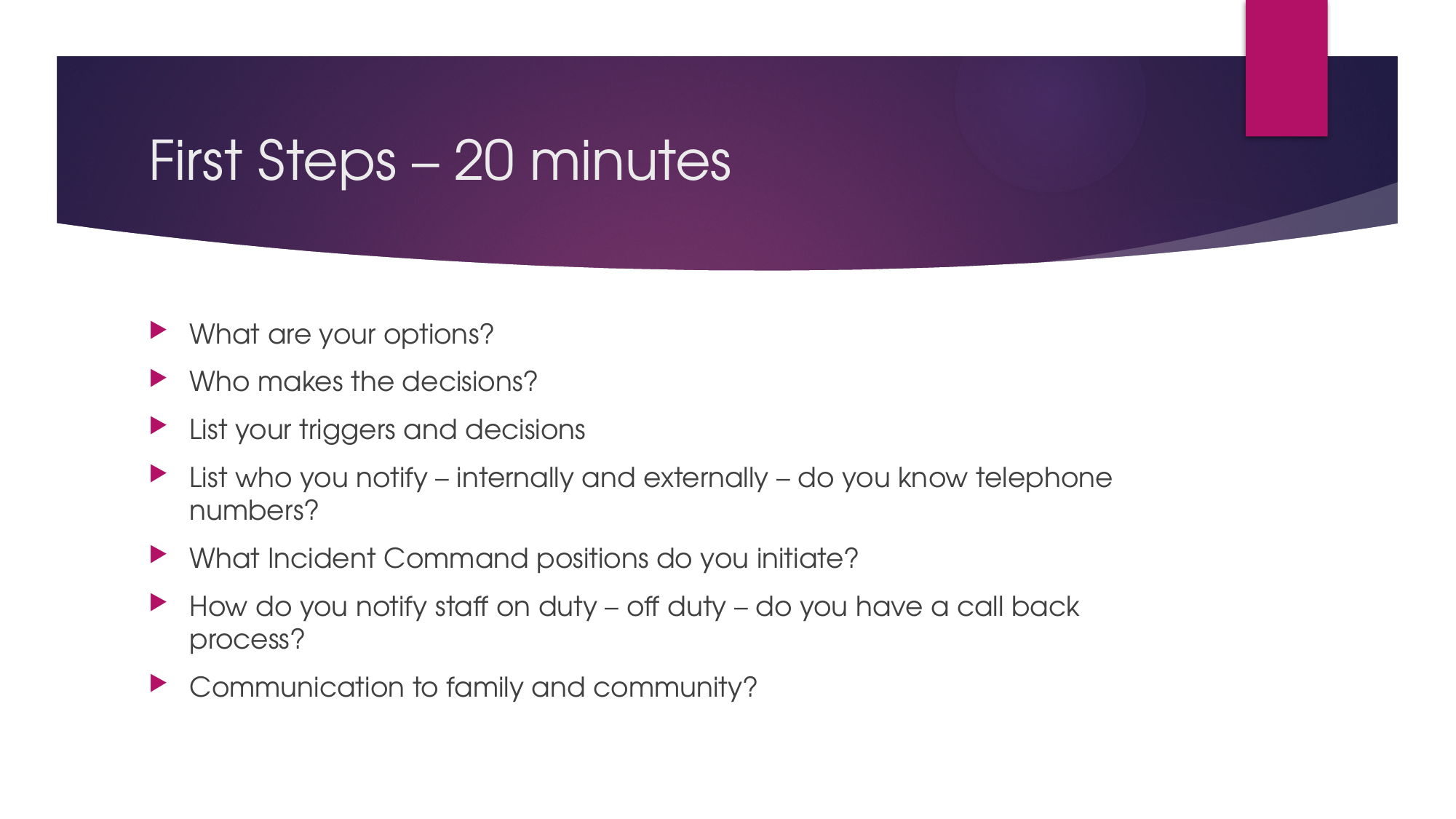

# First Steps – 20 minutes
What are your options?
Who makes the decisions?
List your triggers and decisions
List who you notify – internally and externally – do you know telephone numbers?
What Incident Command positions do you initiate?
How do you notify staff on duty – off duty – do you have a call back process?
Communication to family and community?